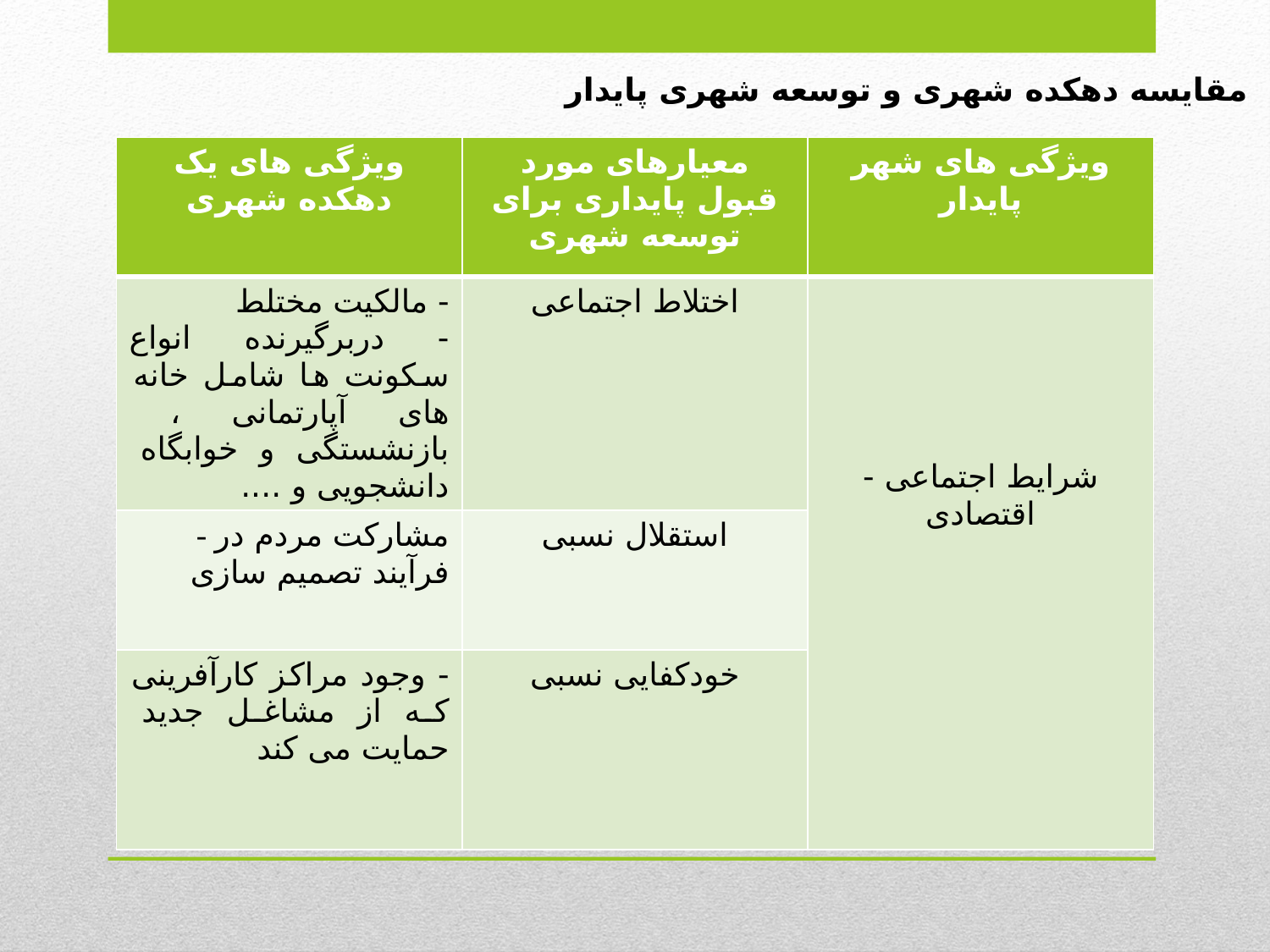

مقایسه دهکده شهری و توسعه شهری پایدار

| ویژگی های یک دهکده شهری | معیارهای مورد قبول پایداری برای توسعه شهری | ویژگی های شهر پایدار |
| --- | --- | --- |
| - مالکیت مختلط - دربرگیرنده انواع سکونت ها شامل خانه های آپارتمانی ، بازنشستگی و خوابگاه دانشجویی و .... | اختلاط اجتماعی | شرایط اجتماعی - اقتصادی |
| - مشارکت مردم در فرآیند تصمیم سازی | استقلال نسبی |  |
| - وجود مراکز کارآفرینی که از مشاغل جدید حمایت می کند | خودکفایی نسبی |  |
#